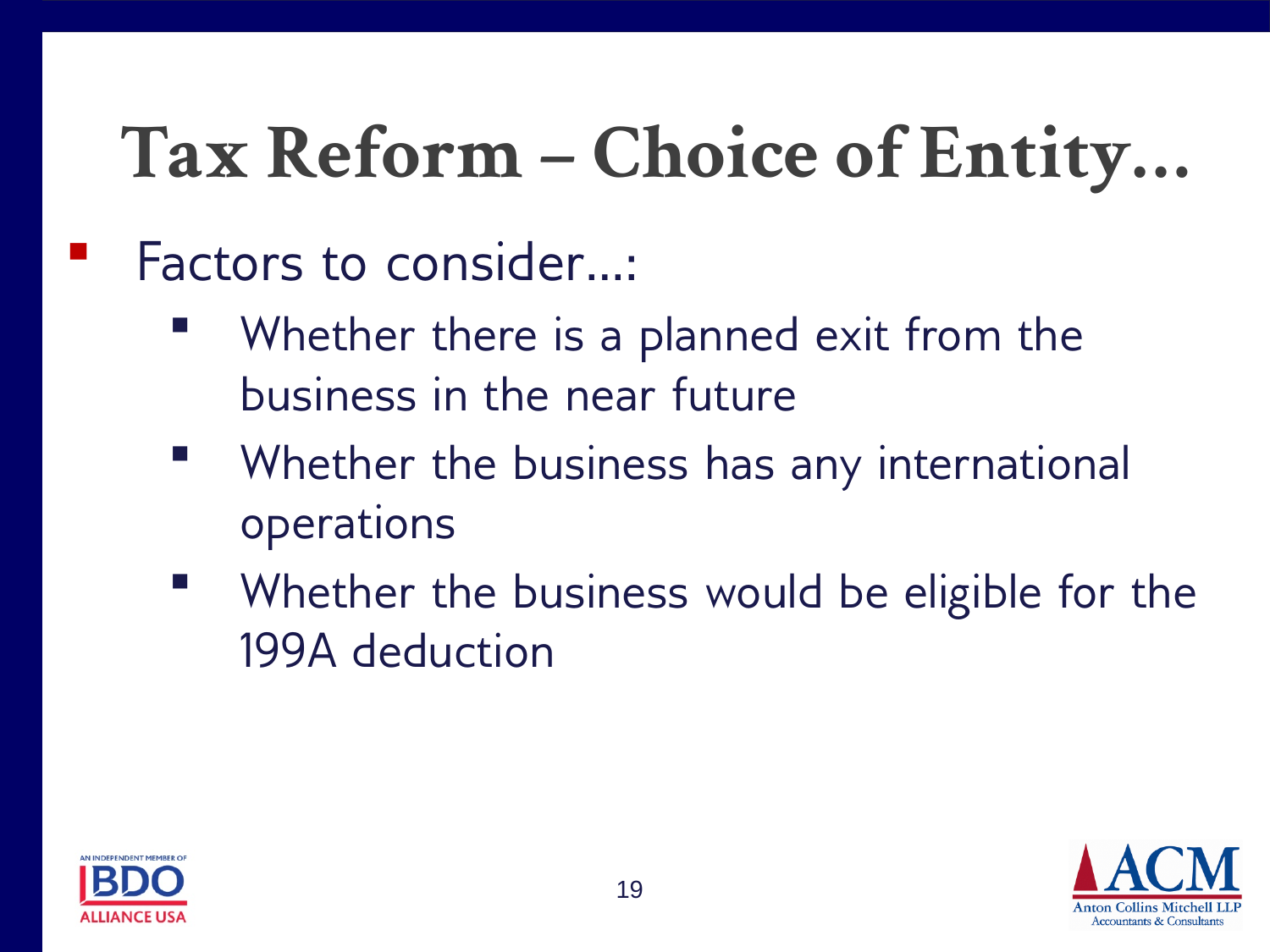

# Tax Reform – Choice of Entity…
Factors to consider…:
Whether there is a planned exit from the business in the near future
Whether the business has any international operations
Whether the business would be eligible for the 199A deduction

19